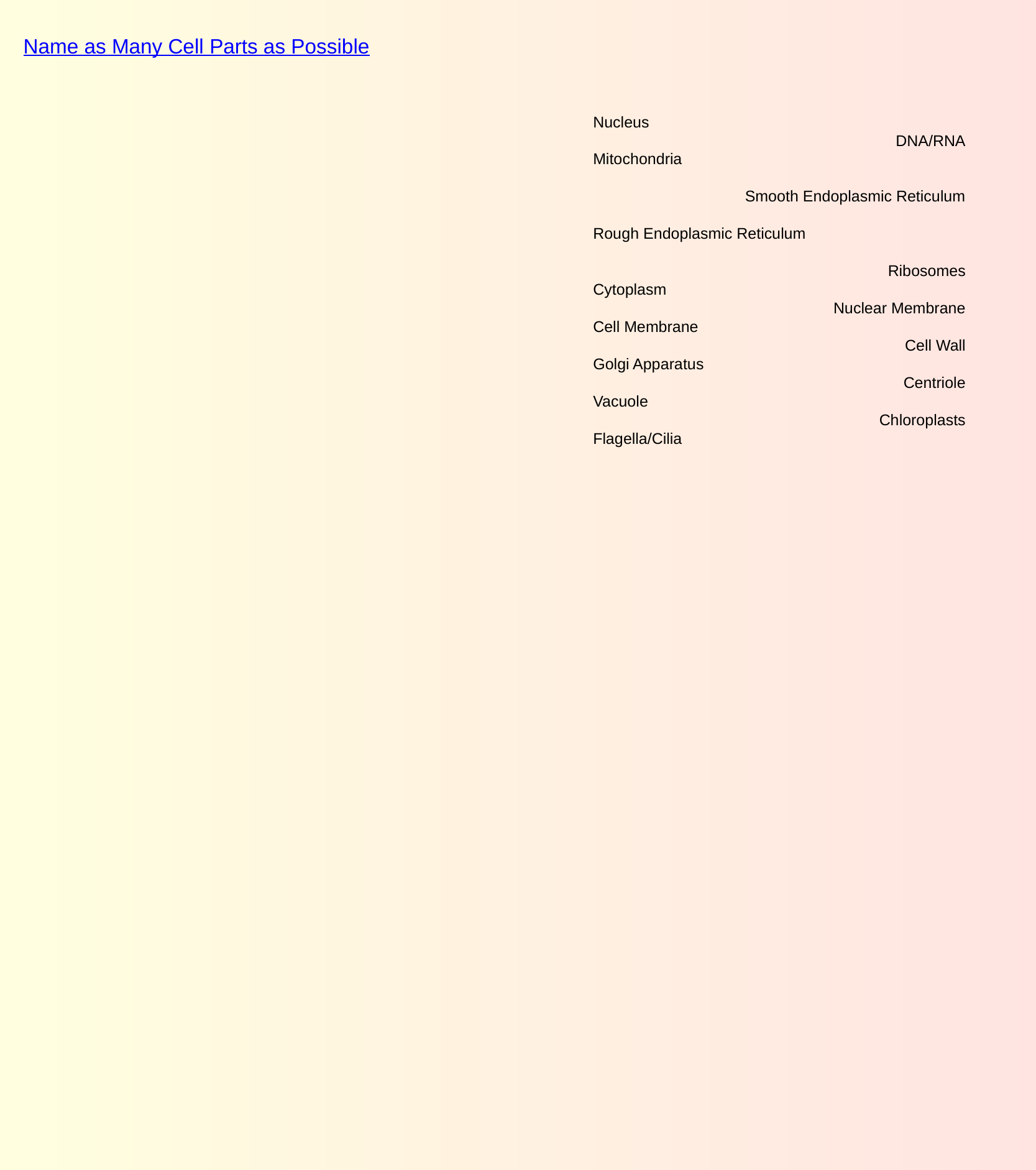

Name as Many Cell Parts as Possible
Nucleus
DNA/RNA
Mitochondria

Smooth Endoplasmic Reticulum

Rough Endoplasmic Reticulum

Ribosomes
Cytoplasm
Nuclear Membrane
Cell Membrane
Cell Wall
Golgi Apparatus
Centriole
Vacuole
Chloroplasts
Flagella/Cilia